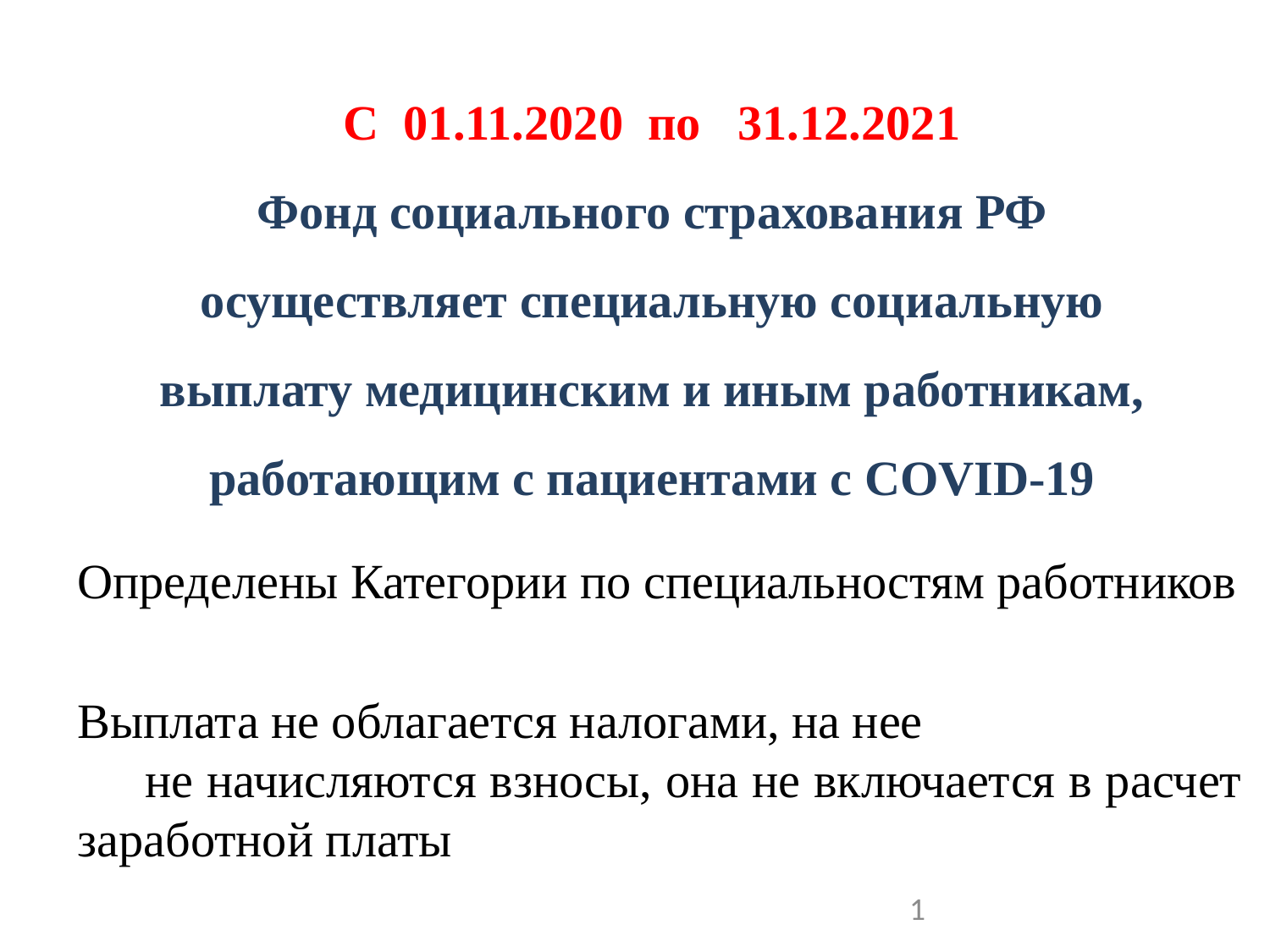

С  01.11.2020  по   31.12.2021
Фонд социального страхования РФ осуществляет специальную социальную выплату медицинским и иным работникам, работающим с пациентами с COVID-19

Определены Категории по специальностям работников

Выплата не облагается налогами, на нее                                не начисляются взносы, она не включается в расчет заработной платы
1